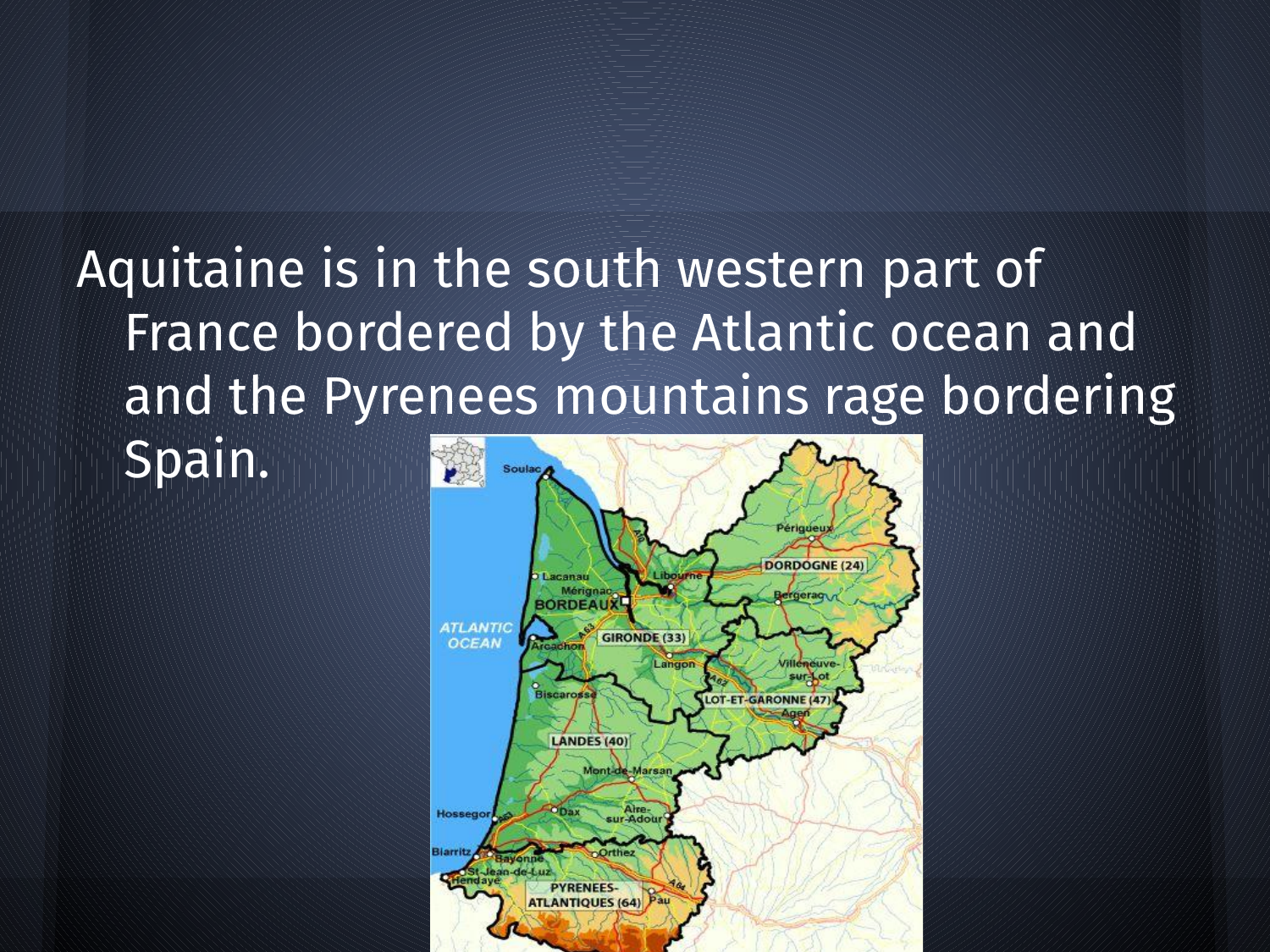

#
Aquitaine is in the south western part of France bordered by the Atlantic ocean and and the Pyrenees mountains rage bordering Spain.